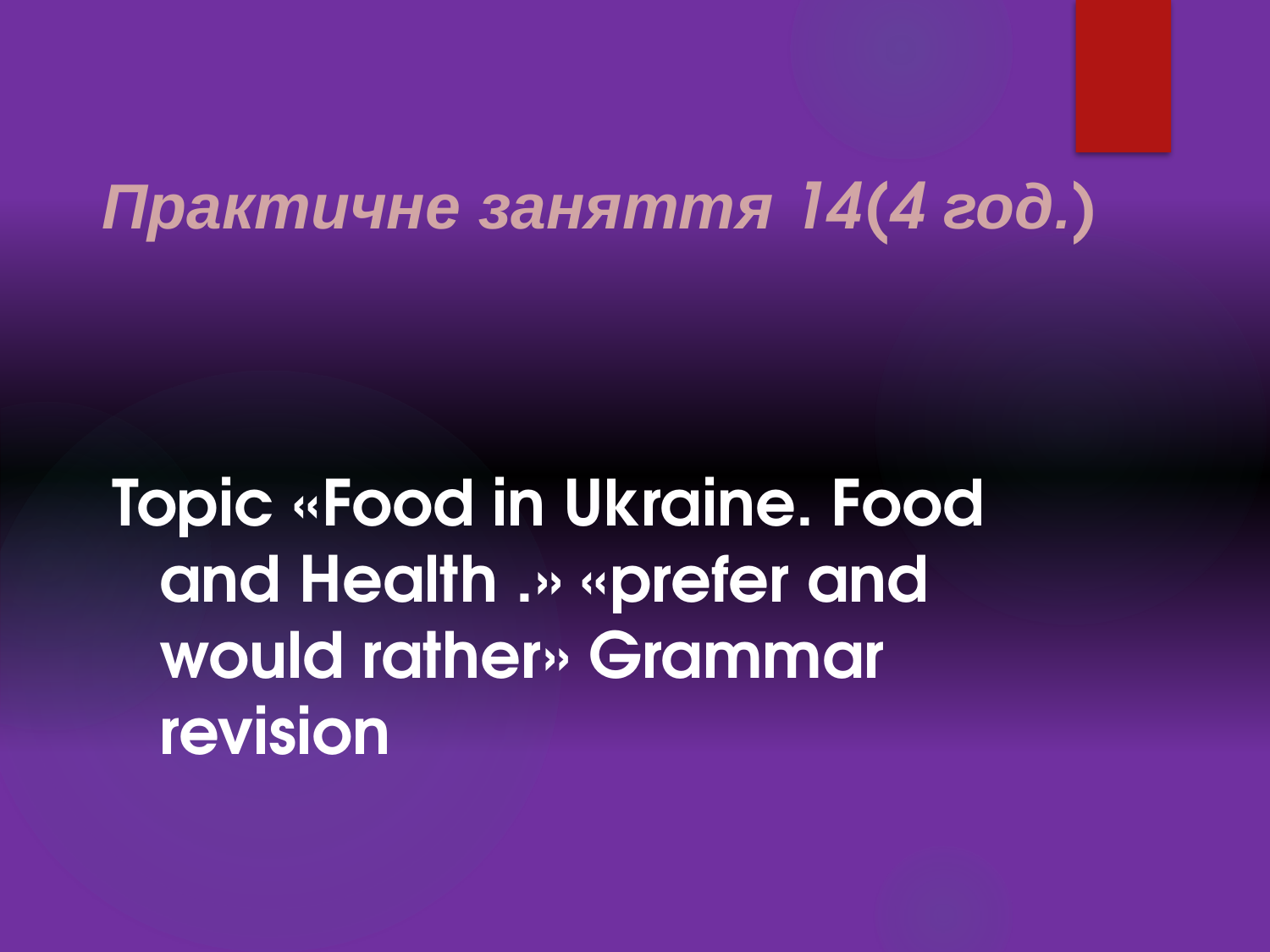

# Практичне заняття 14(4 год.)
Topic «Food in Ukraine. Food and Health .» «prefer and would rather» Grammar revision